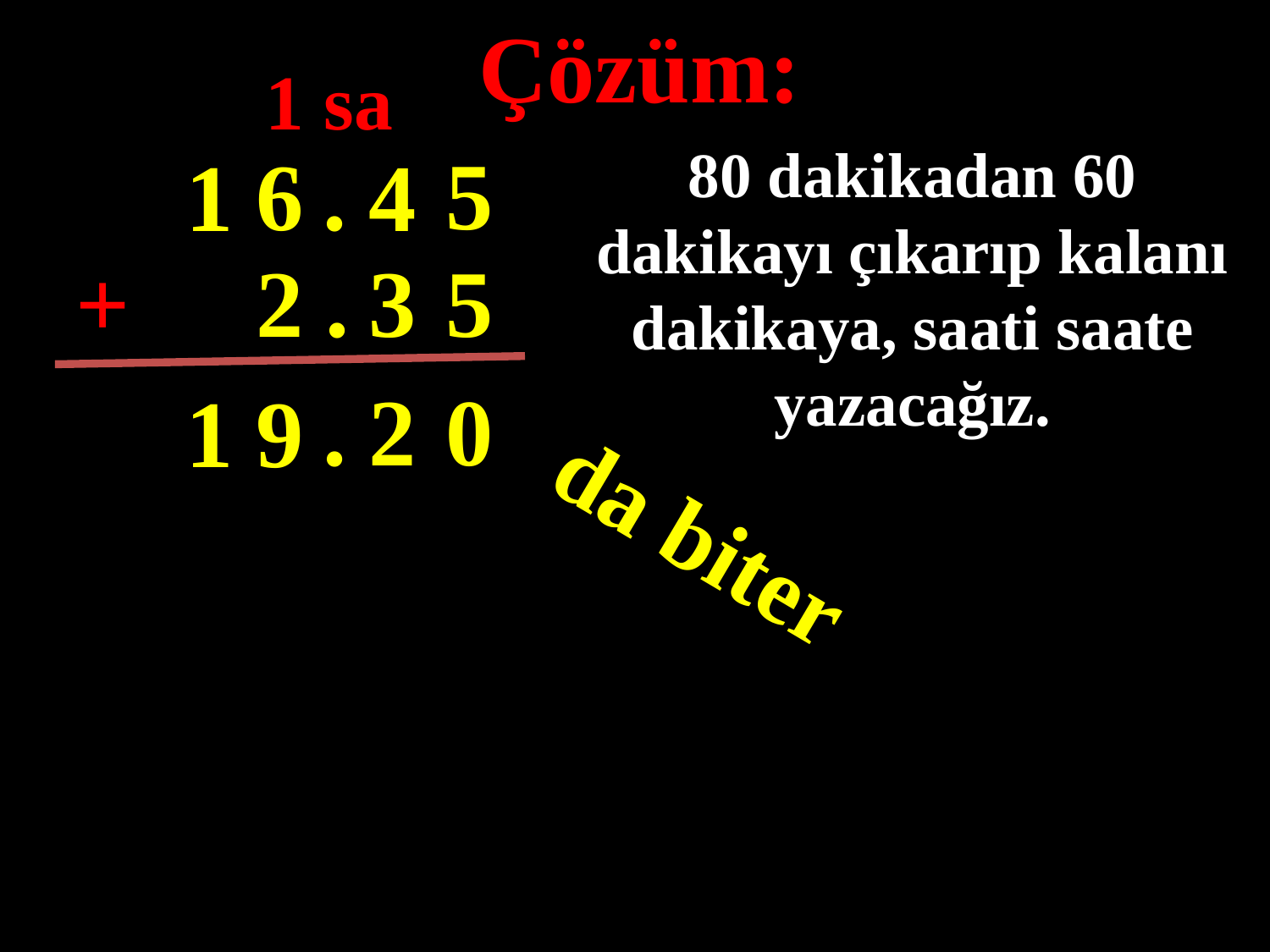

Çözüm:
1 sa
5
80 dakikadan 60 dakikayı çıkarıp kalanı dakikaya, saati saate yazacağız.
6
.
1
4
+
2
.
3
5
#
.
2
0
1
9
da biter